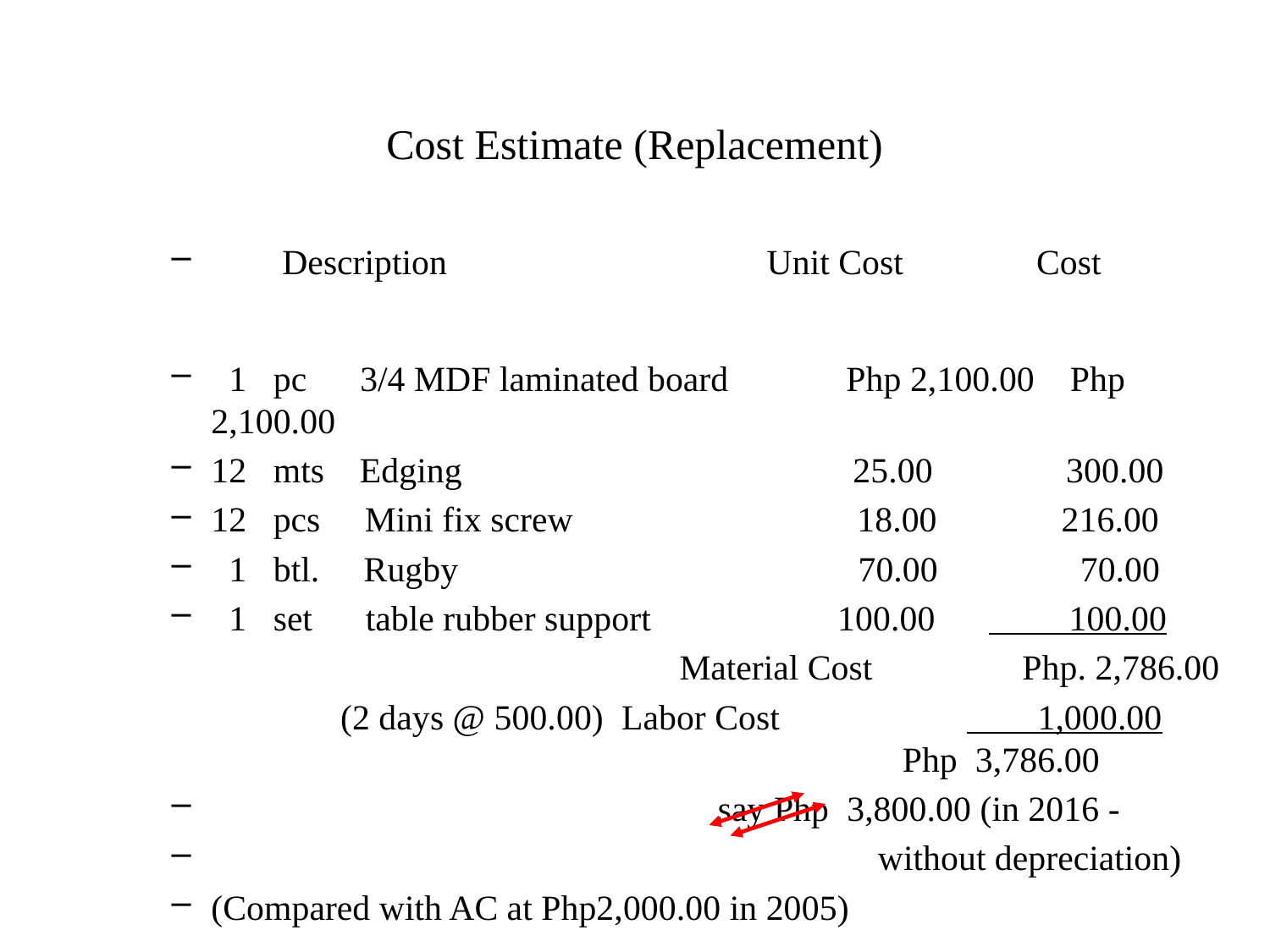

# Cost Estimate (Replacement)
        Description                                    Unit Cost               Cost

  1   pc      3/4 MDF laminated board	Php 2,100.00    Php 2,100.00
12   mts    Edging                                            25.00               300.00
12   pcs     Mini fix screw                                18.00              216.00
  1   btl.     Rugby                                             70.00                70.00
  1   set      table rubber support                     100.00               100.00
				Material Cost	          Php. 2,786.00
                   (2 days @ 500.00)  Labor Cost                             1,000.00		                                                                    Php  3,786.00
                                                         say Php  3,800.00 (in 2016 -
                                                                           without depreciation)
(Compared with AC at Php2,000.00 in 2005)